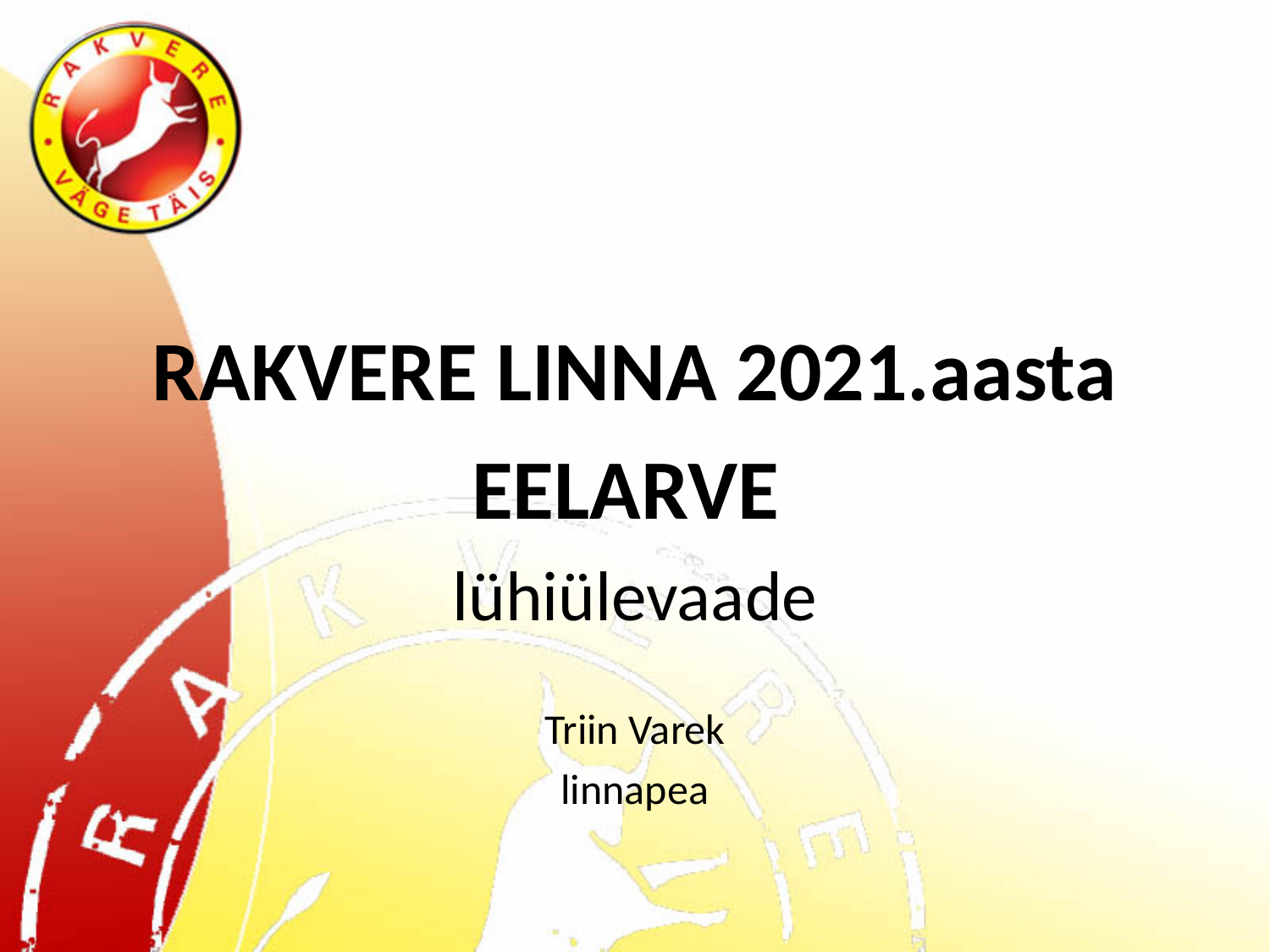

RAKVERE LINNA 2021.aasta
EELARVE
lühiülevaade

Triin Varek
linnapea